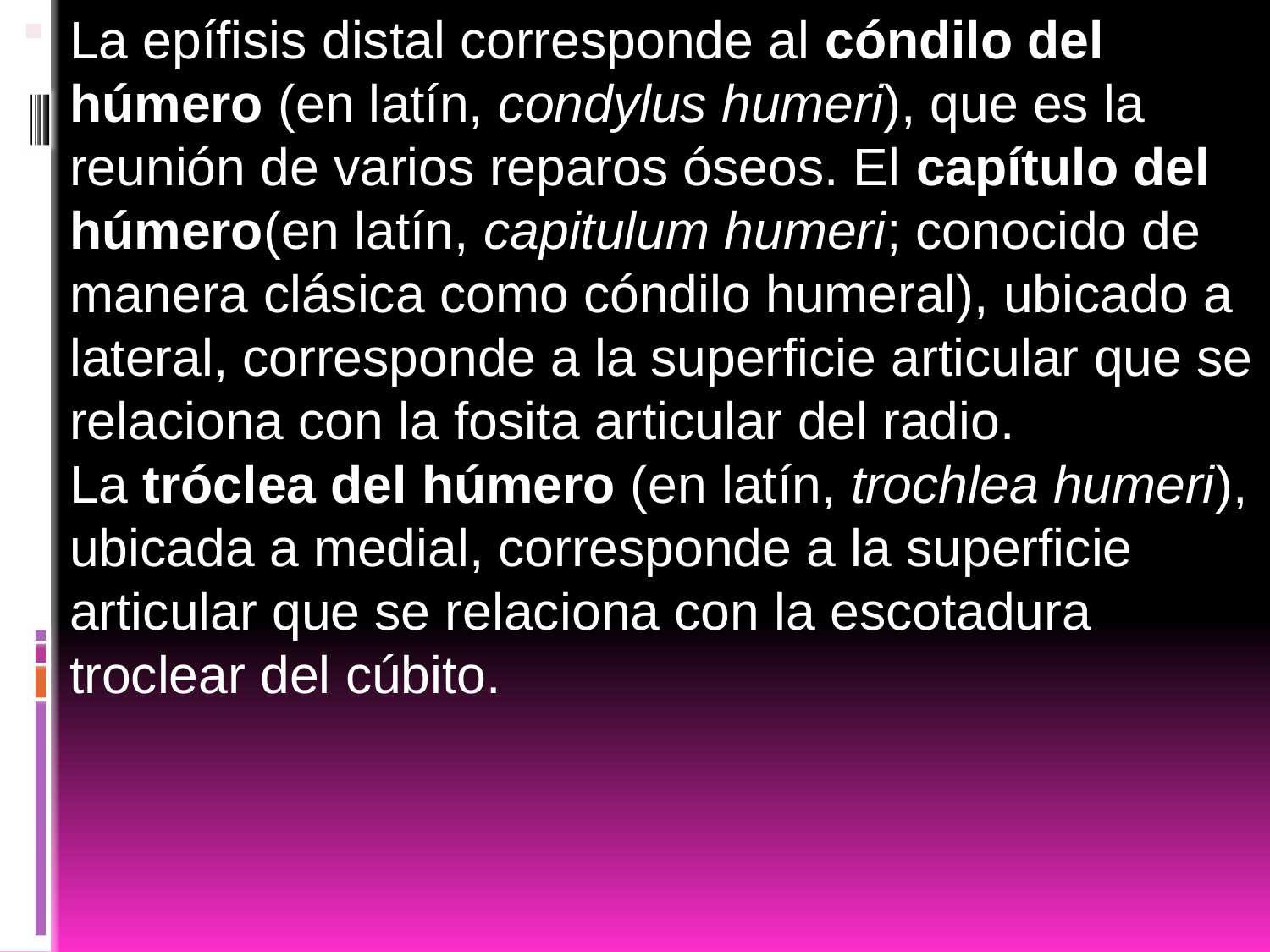

La epífisis distal corresponde al cóndilo del húmero (en latín, condylus humeri), que es la reunión de varios reparos óseos. El capítulo del húmero(en latín, capitulum humeri; conocido de manera clásica como cóndilo humeral), ubicado a lateral, corresponde a la superficie articular que se relaciona con la fosita articular del radio. La tróclea del húmero (en latín, trochlea humeri), ubicada a medial, corresponde a la superficie articular que se relaciona con la escotadura troclear del cúbito.